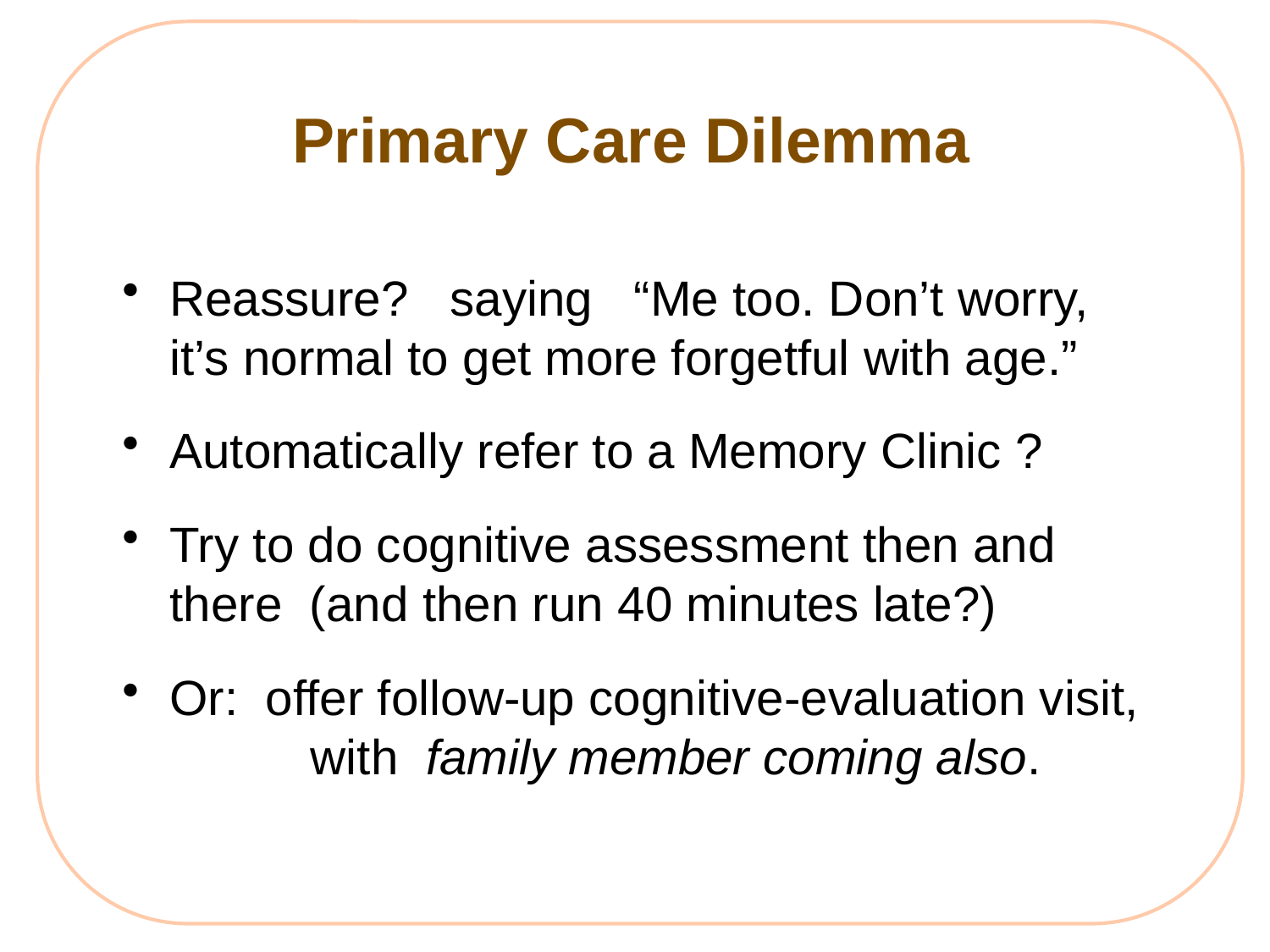

# Primary Care Dilemma

Reassure?   saying   “Me too. Don’t worry,   it’s normal to get more forgetful with age.”
Automatically refer to a Memory Clinic ?
Try to do cognitive assessment then and there  (and then run 40 minutes late?)
Or:  offer follow-up cognitive-evaluation visit, 	 	 with  family member coming also.